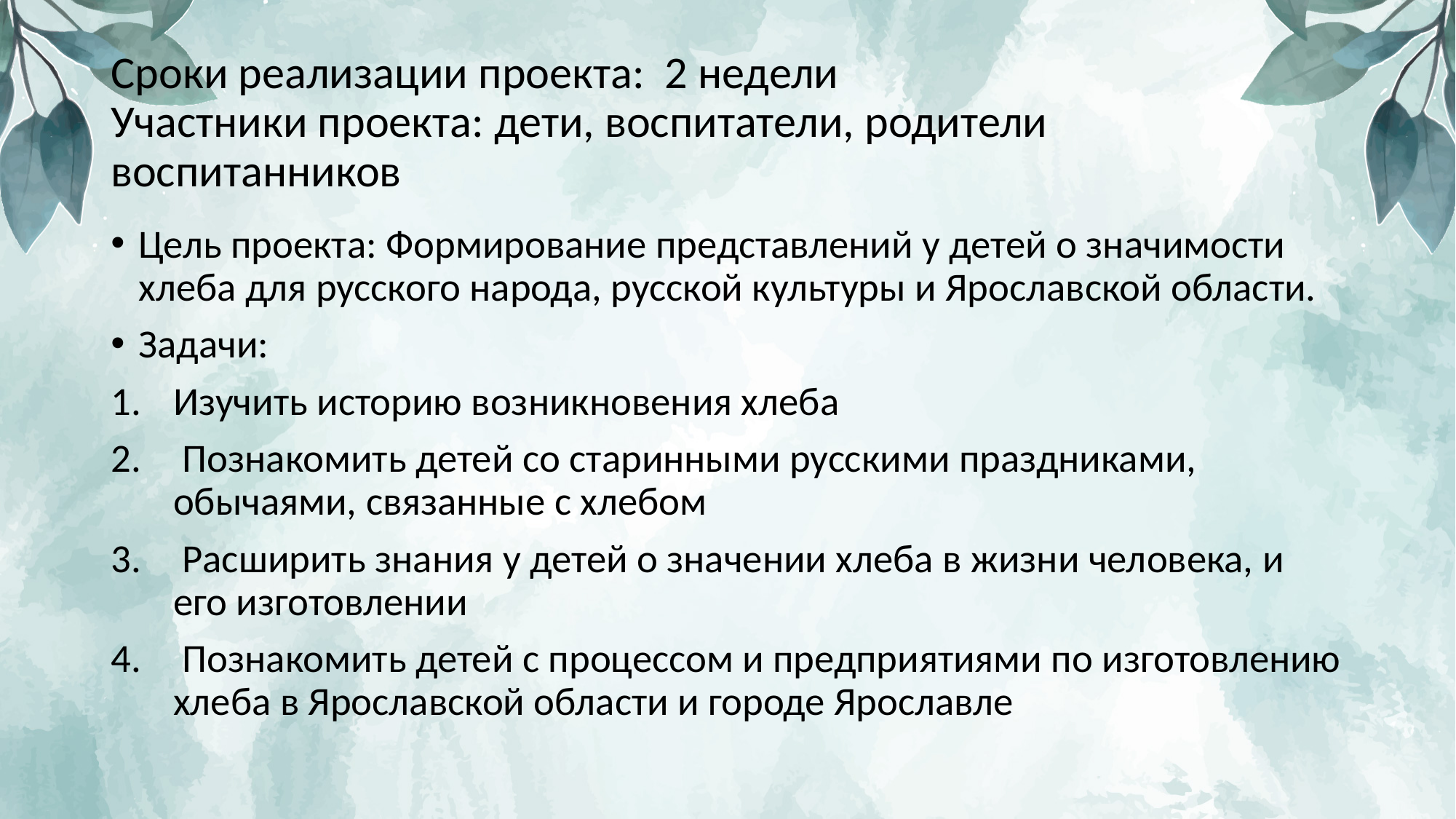

# Сроки реализации проекта:  2 недели Участники проекта: дети, воспитатели, родители воспитанников
Цель проекта: Формирование представлений у детей о значимости хлеба для русского народа, русской культуры и Ярославской области.
Задачи:
Изучить историю возникновения хлеба
 Познакомить детей со старинными русскими праздниками, обычаями, связанные с хлебом
 Расширить знания у детей о значении хлеба в жизни человека, и его изготовлении
 Познакомить детей с процессом и предприятиями по изготовлению хлеба в Ярославской области и городе Ярославле